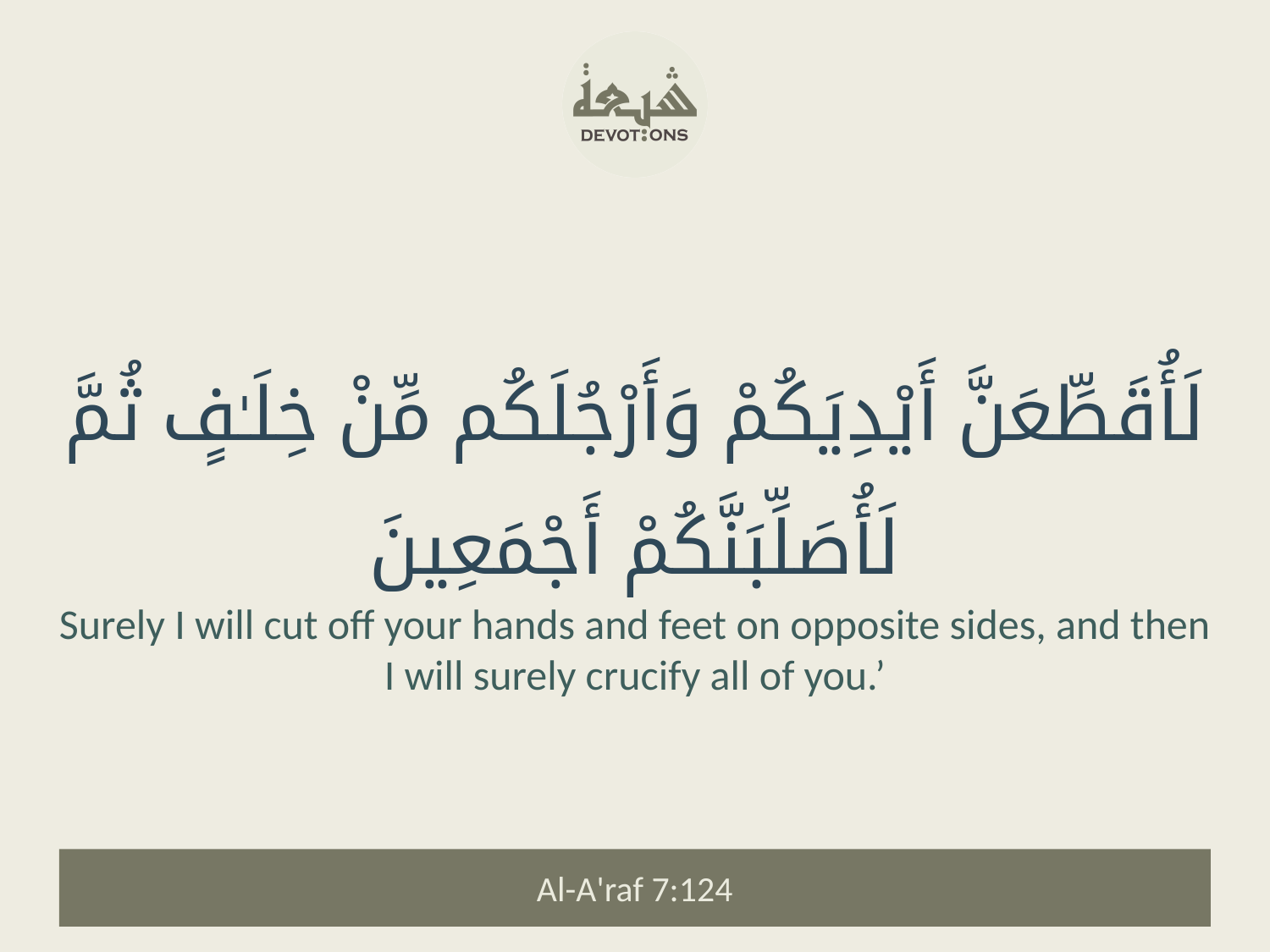

لَأُقَطِّعَنَّ أَيْدِيَكُمْ وَأَرْجُلَكُم مِّنْ خِلَـٰفٍ ثُمَّ لَأُصَلِّبَنَّكُمْ أَجْمَعِينَ
Surely I will cut off your hands and feet on opposite sides, and then I will surely crucify all of you.’
Al-A'raf 7:124